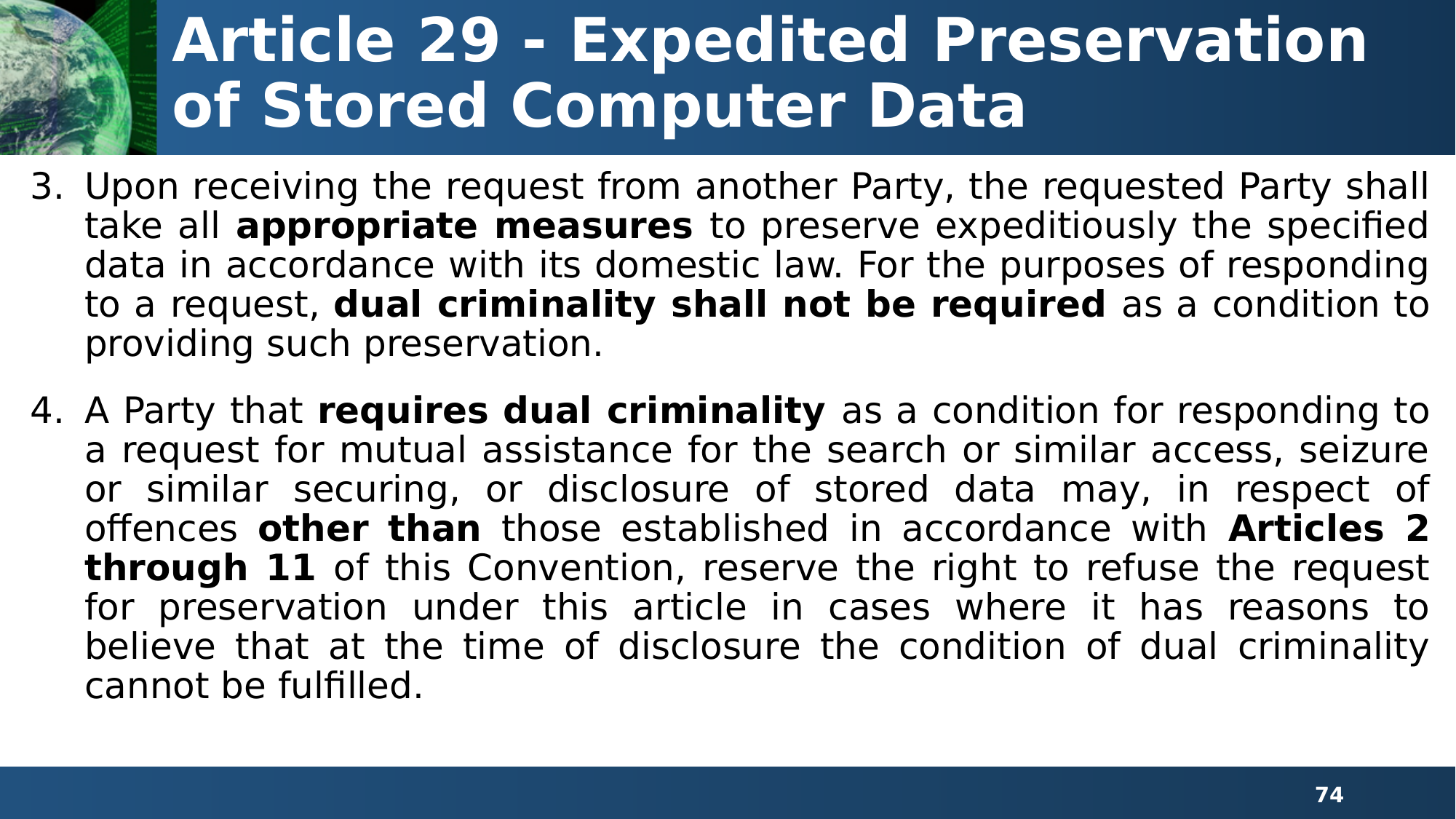

Article 29 - Expedited Preservation of Stored Computer Data
Upon receiving the request from another Party, the requested Party shall take all appropriate measures to preserve expeditiously the specified data in accordance with its domestic law. For the purposes of responding to a request, dual criminality shall not be required as a condition to providing such preservation.
A Party that requires dual criminality as a condition for responding to a request for mutual assistance for the search or similar access, seizure or similar securing, or disclosure of stored data may, in respect of offences other than those established in accordance with Articles 2 through 11 of this Convention, reserve the right to refuse the request for preservation under this article in cases where it has reasons to believe that at the time of disclosure the condition of dual criminality cannot be fulfilled.
74